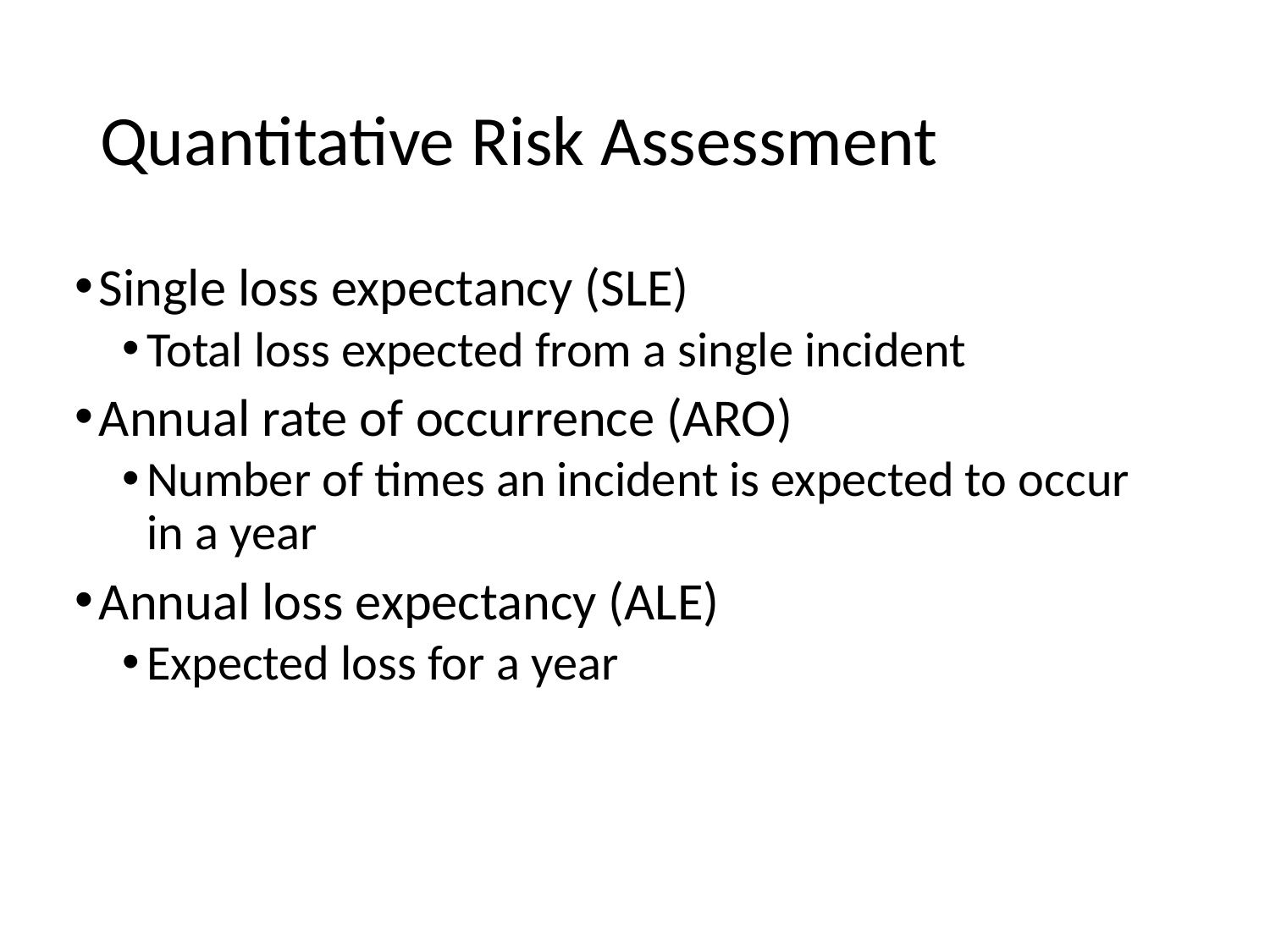

# Quantitative Risk Assessment
Single loss expectancy (SLE)
Total loss expected from a single incident
Annual rate of occurrence (ARO)
Number of times an incident is expected to occur in a year
Annual loss expectancy (ALE)
Expected loss for a year